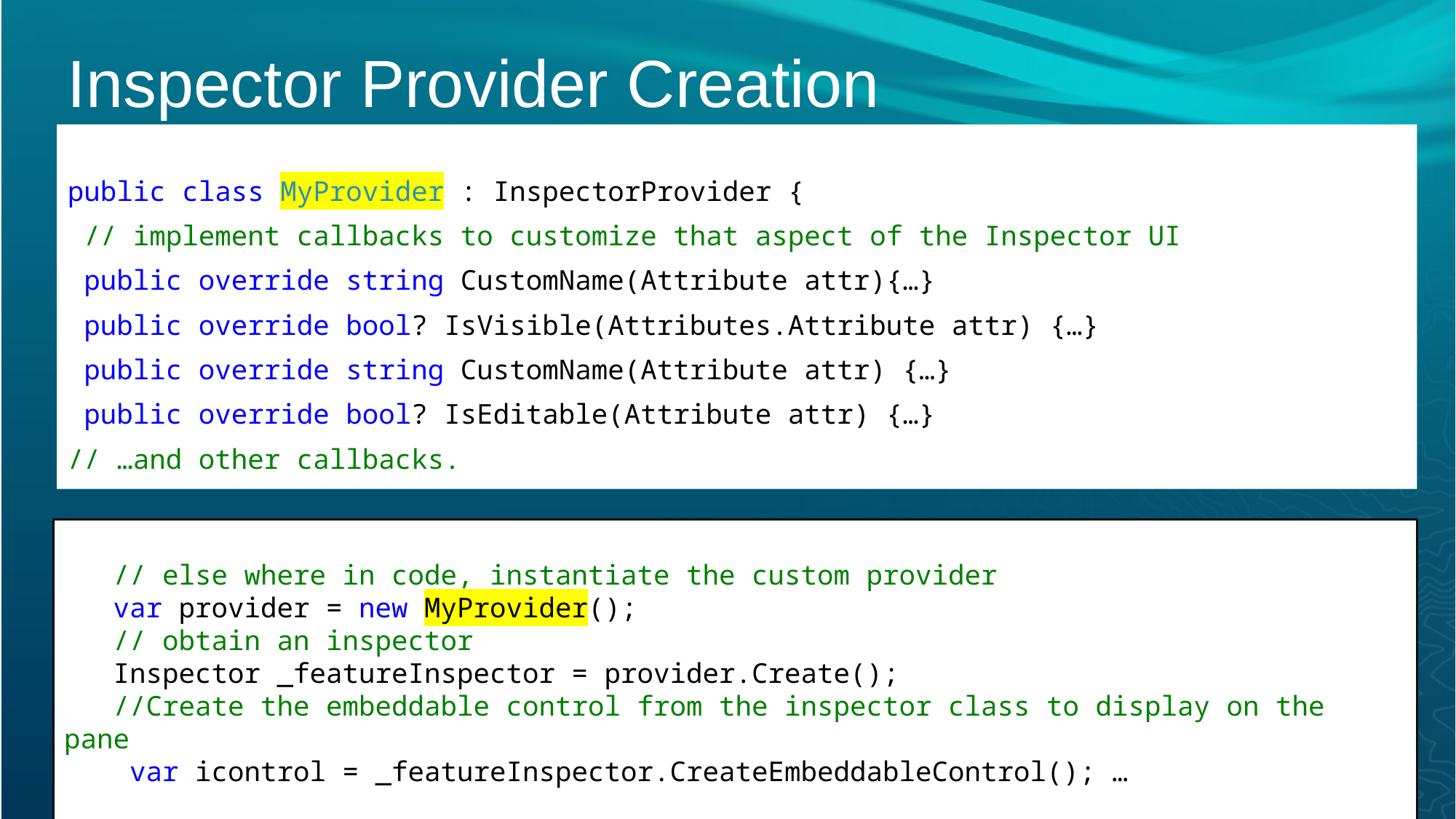

# Inspector Provider Creation

public class MyProvider : InspectorProvider {
 // implement callbacks to customize that aspect of the Inspector UI
 public override string CustomName(Attribute attr){…}
 public override bool? IsVisible(Attributes.Attribute attr) {…}
 public override string CustomName(Attribute attr) {…}
 public override bool? IsEditable(Attribute attr) {…}
// …and other callbacks.

   // else where in code, instantiate the custom provider
   var provider = new MyProvider();
   // obtain an inspector
   Inspector _featureInspector = provider.Create();
   //Create the embeddable control from the inspector class to display on the pane
    var icontrol = _featureInspector.CreateEmbeddableControl(); …